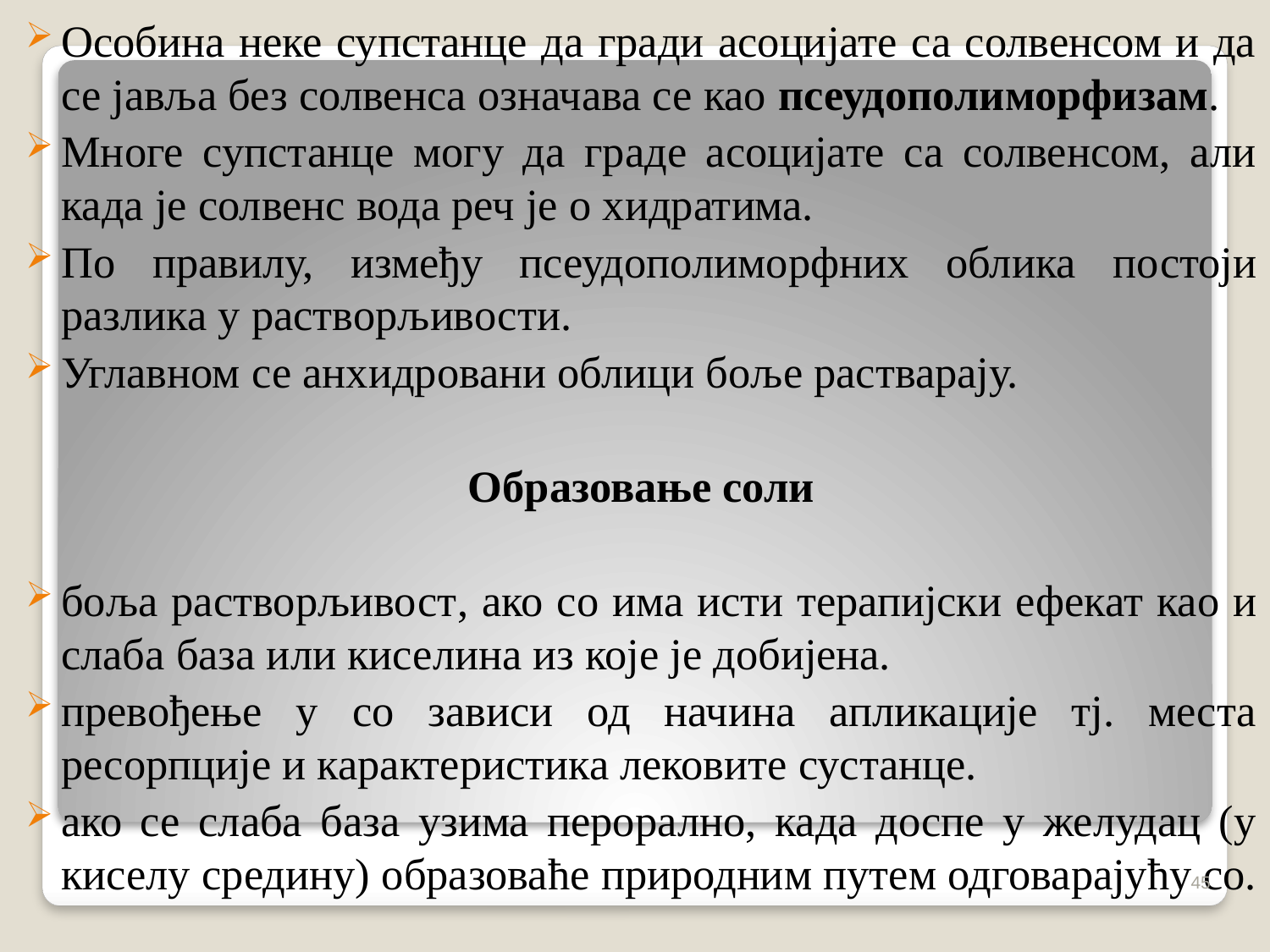

Особина неке супстанце да гради асоцијате са солвенсом и да се јавља без солвенса означава се као псеудополиморфизам.
Многе супстанце могу да граде асоцијате са солвенсом, али када је солвенс вода реч је о хидратима.
По правилу, између псеудополиморфних облика постоји разлика у растворљивости.
Углавном се анхидровани облици боље растварају.

Образовање соли

боља растворљивост, ако со има исти терапијски ефекат као и слаба база или киселина из које је добијена.
превођење у со зависи од начина апликације тј. места ресорпције и карактеристика лековите сустанце.
ако се слаба база узима перорално, када доспе у желудац (у киселу средину) образоваће природним путем одговарајућу со.

45